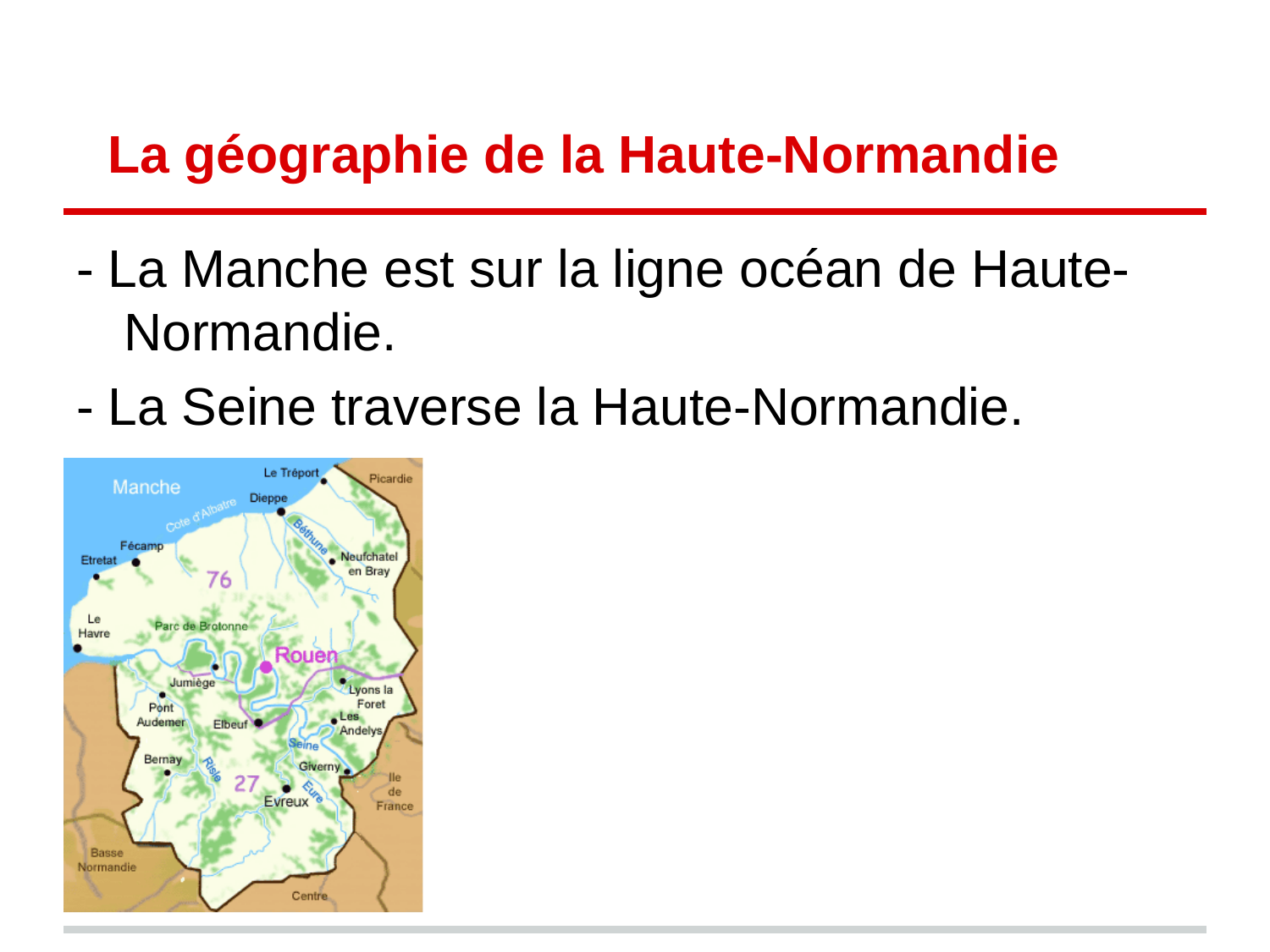

# La géographie de la Haute-Normandie
- La Manche est sur la ligne océan de Haute-Normandie.
- La Seine traverse la Haute-Normandie.